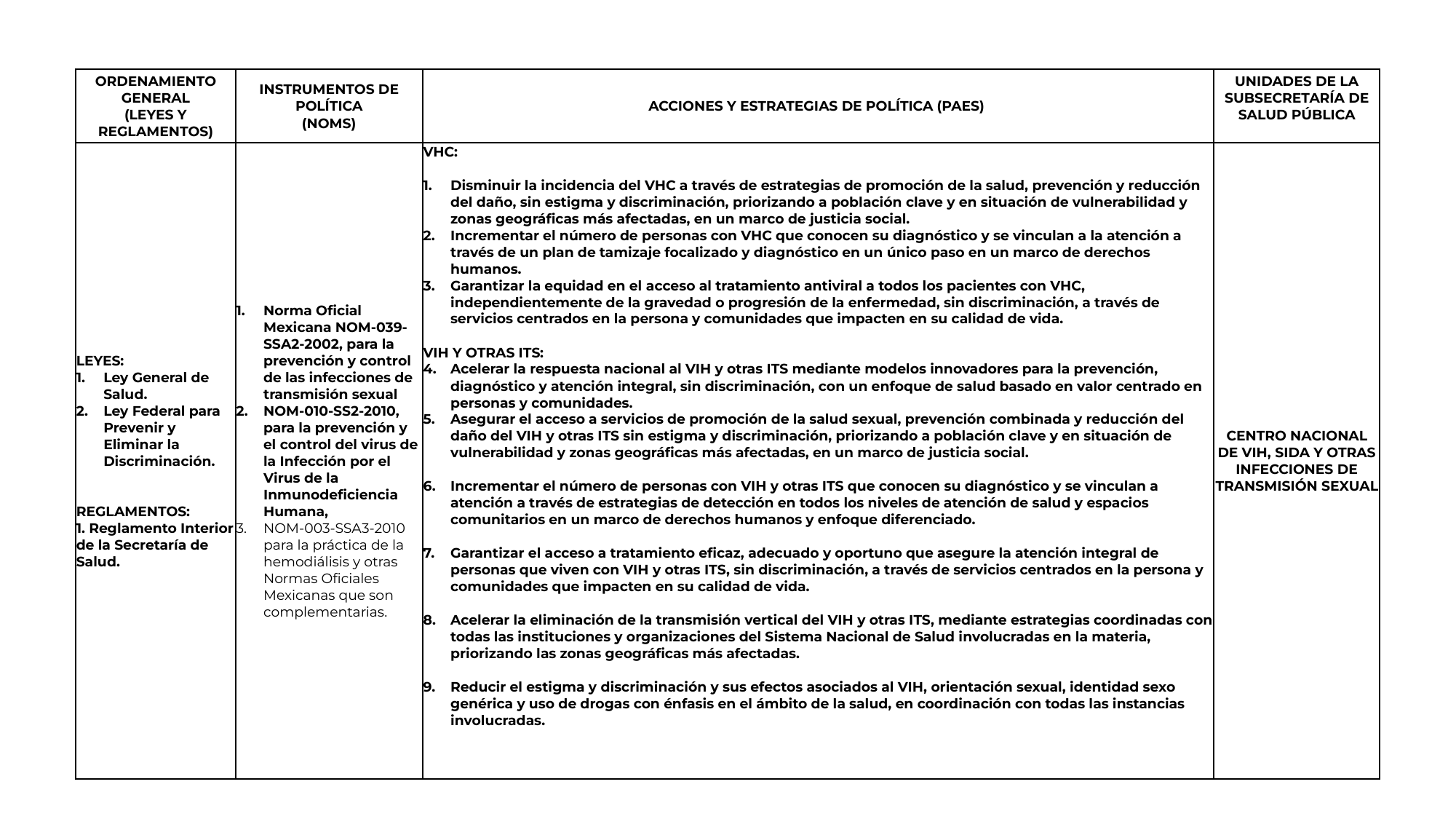

| ORDENAMIENTO GENERAL (LEYES Y REGLAMENTOS) | INSTRUMENTOS DE POLÍTICA (NOMS) | ACCIONES Y ESTRATEGIAS DE POLÍTICA (PAES) | UNIDADES DE LA SUBSECRETARÍA DE SALUD PÚBLICA |
| --- | --- | --- | --- |
| LEYES: Ley General de Salud. Ley Federal para Prevenir y Eliminar la Discriminación. REGLAMENTOS: 1. Reglamento Interior de la Secretaría de Salud. | Norma Oficial Mexicana NOM-039-SSA2-2002, para la prevención y control de las infecciones de transmisión sexual NOM-010-SS2-2010, para la prevención y el control del virus de la Infección por el Virus de la Inmunodeficiencia Humana, NOM-003-SSA3-2010 para la práctica de la hemodiálisis y otras Normas Oficiales Mexicanas que son complementarias. | VHC: Disminuir la incidencia del VHC a través de estrategias de promoción de la salud, prevención y reducción del daño, sin estigma y discriminación, priorizando a población clave y en situación de vulnerabilidad y zonas geográficas más afectadas, en un marco de justicia social. Incrementar el número de personas con VHC que conocen su diagnóstico y se vinculan a la atención a través de un plan de tamizaje focalizado y diagnóstico en un único paso en un marco de derechos humanos. Garantizar la equidad en el acceso al tratamiento antiviral a todos los pacientes con VHC, independientemente de la gravedad o progresión de la enfermedad, sin discriminación, a través de servicios centrados en la persona y comunidades que impacten en su calidad de vida. VIH Y OTRAS ITS: Acelerar la respuesta nacional al VIH y otras ITS mediante modelos innovadores para la prevención, diagnóstico y atención integral, sin discriminación, con un enfoque de salud basado en valor centrado en personas y comunidades. Asegurar el acceso a servicios de promoción de la salud sexual, prevención combinada y reducción del daño del VIH y otras ITS sin estigma y discriminación, priorizando a población clave y en situación de vulnerabilidad y zonas geográficas más afectadas, en un marco de justicia social. Incrementar el número de personas con VIH y otras ITS que conocen su diagnóstico y se vinculan a atención a través de estrategias de detección en todos los niveles de atención de salud y espacios comunitarios en un marco de derechos humanos y enfoque diferenciado. Garantizar el acceso a tratamiento eficaz, adecuado y oportuno que asegure la atención integral de personas que viven con VIH y otras ITS, sin discriminación, a través de servicios centrados en la persona y comunidades que impacten en su calidad de vida. Acelerar la eliminación de la transmisión vertical del VIH y otras ITS, mediante estrategias coordinadas con todas las instituciones y organizaciones del Sistema Nacional de Salud involucradas en la materia, priorizando las zonas geográficas más afectadas. Reducir el estigma y discriminación y sus efectos asociados al VIH, orientación sexual, identidad sexo genérica y uso de drogas con énfasis en el ámbito de la salud, en coordinación con todas las instancias involucradas. | CENTRO NACIONAL DE VIH, SIDA Y OTRAS INFECCIONES DE TRANSMISIÓN SEXUAL |